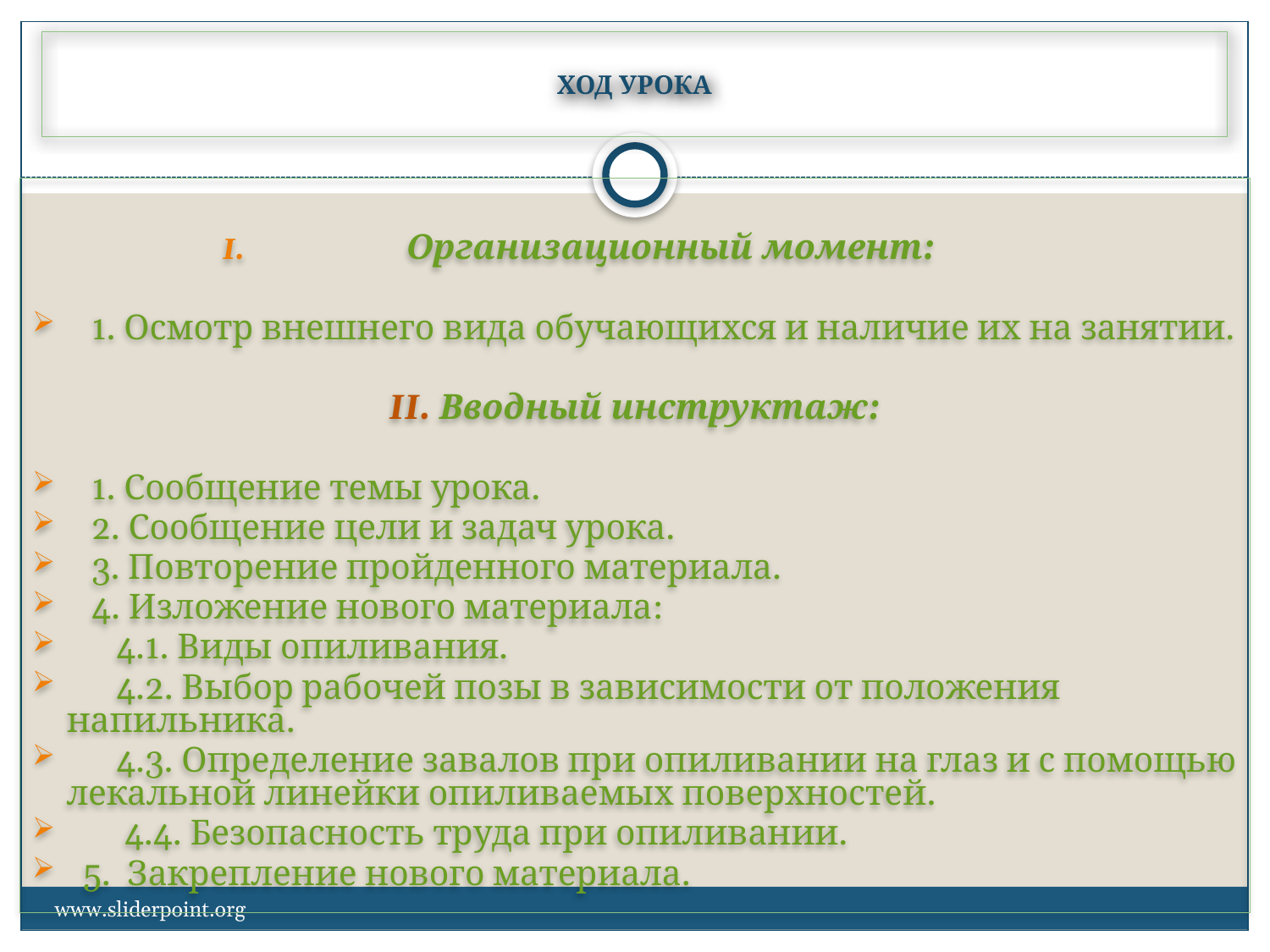

# ХОД УРОКА

Организационный момент:

   1. Осмотр внешнего вида обучающихся и наличие их на занятии.

II. Вводный инструктаж:

   1. Сообщение темы урока.
   2. Сообщение цели и задач урока.
   3. Повторение пройденного материала.
   4. Изложение нового материала:
      4.1. Виды опиливания.
      4.2. Выбор рабочей позы в зависимости от положения напильника.
      4.3. Определение завалов при опиливании на глаз и с помощью лекальной линейки опиливаемых поверхностей.
       4.4. Безопасность труда при опиливании.
  5.  Закрепление нового материала.
www.sliderpoint.org